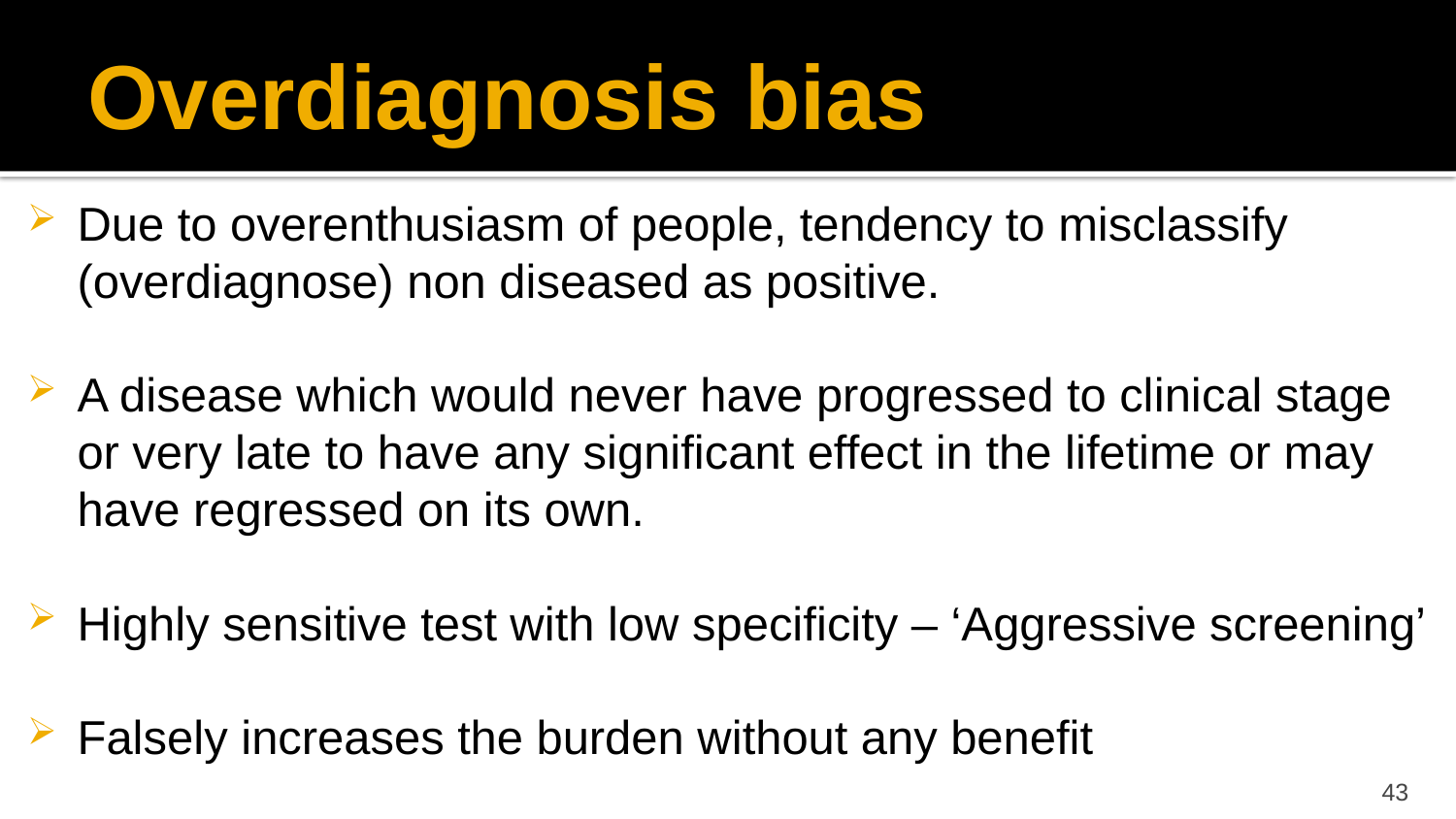

# Overdiagnosis bias
Due to overenthusiasm of people, tendency to misclassify (overdiagnose) non diseased as positive.

A disease which would never have progressed to clinical stage or very late to have any significant effect in the lifetime or may have regressed on its own.

Highly sensitive test with low specificity – ‘Aggressive screening’

Falsely increases the burden without any benefit
43